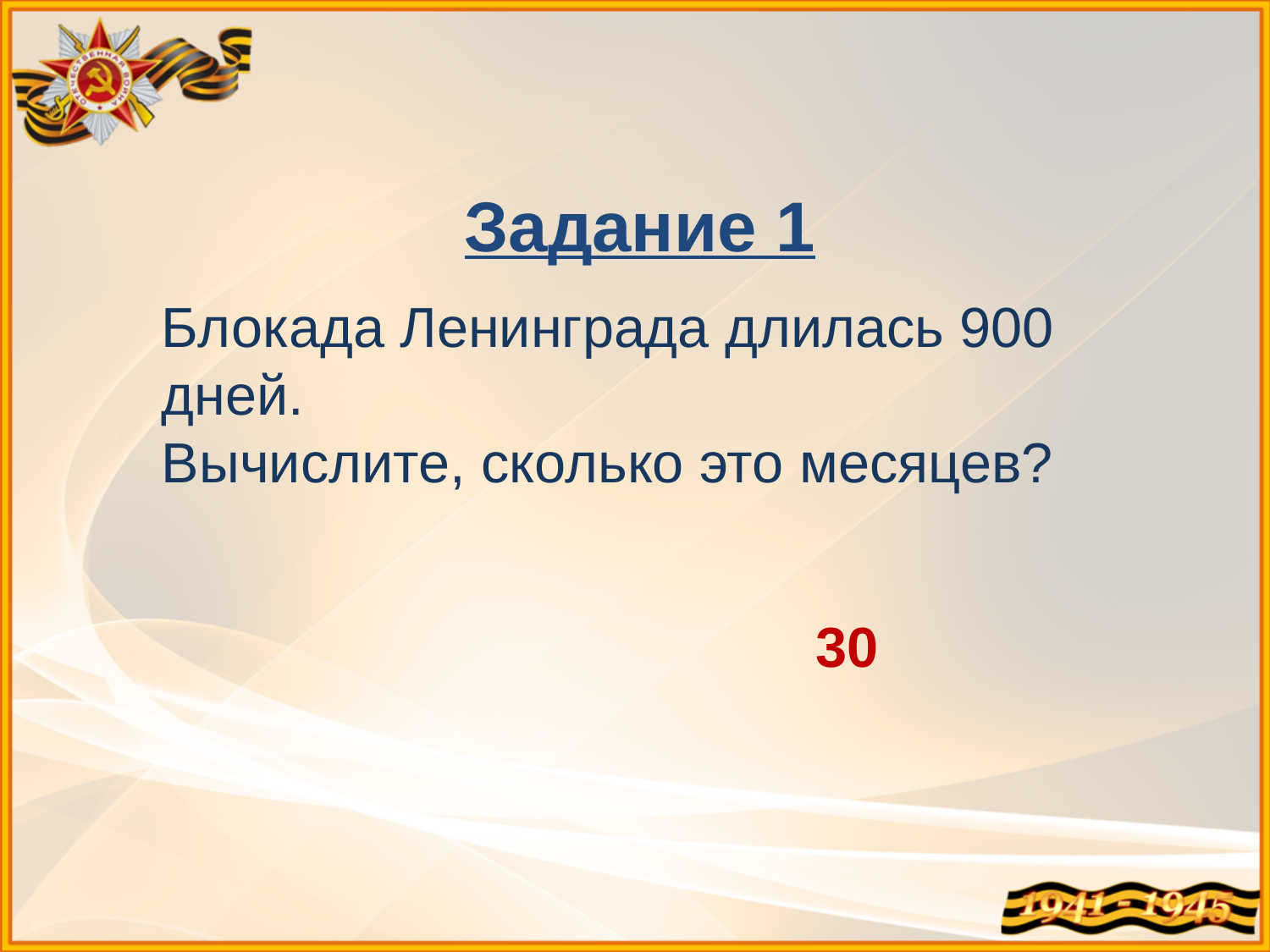

Задание 1

Блокада Ленинграда длилась 900 дней.
Вычислите, сколько это месяцев?
30